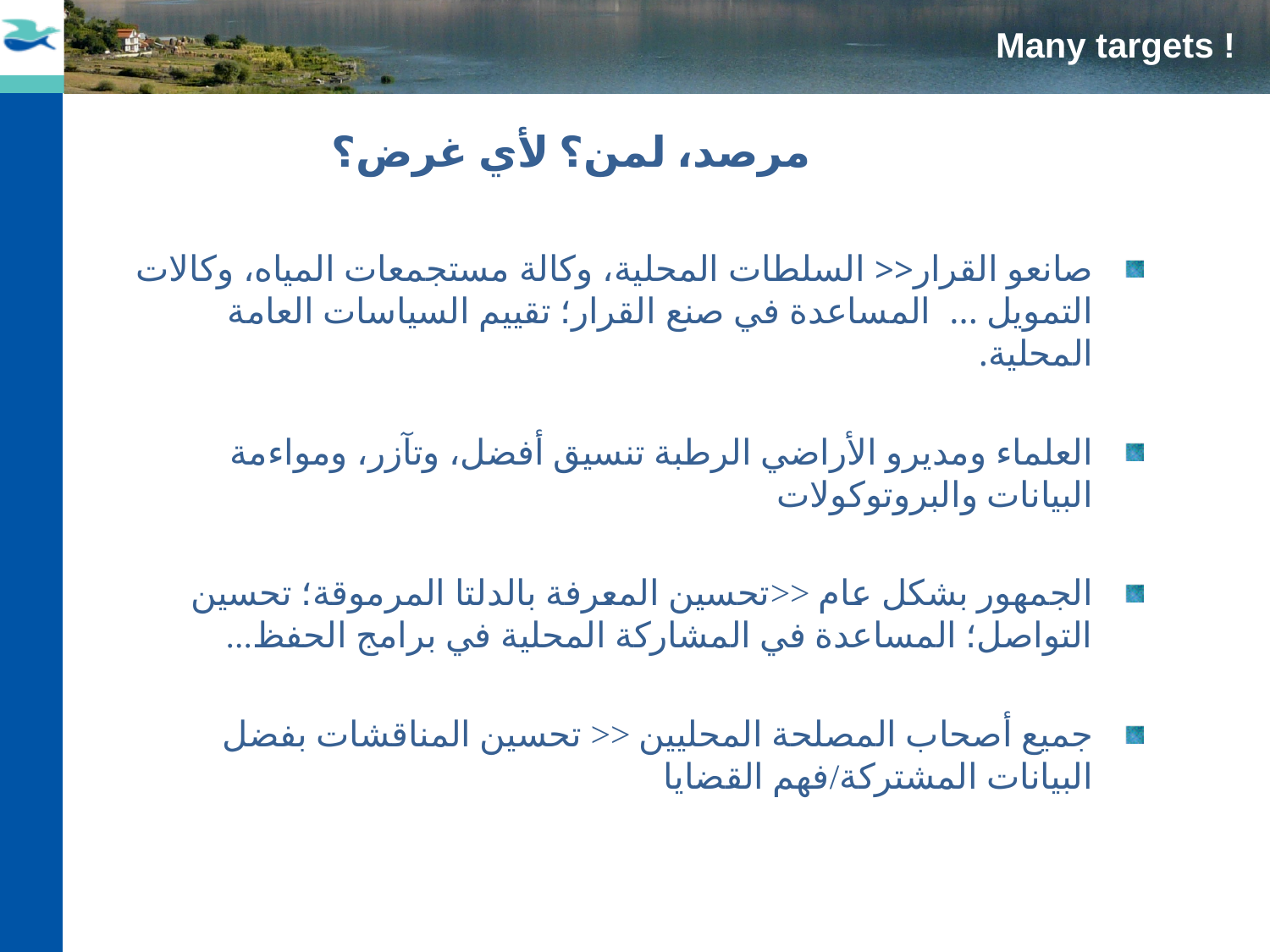

Many targets !
مرصد، لمن؟ لأي غرض؟

صانعو القرار<< السلطات المحلية، وكالة مستجمعات المياه، وكالات التمويل ...  المساعدة في صنع القرار؛ تقييم السياسات العامة المحلية.

العلماء ومديرو الأراضي الرطبة تنسيق أفضل، وتآزر، ومواءمة البيانات والبروتوكولات

الجمهور بشكل عام <<تحسين المعرفة بالدلتا المرموقة؛ تحسين التواصل؛ المساعدة في المشاركة المحلية في برامج الحفظ...

جميع أصحاب المصلحة المحليين << تحسين المناقشات بفضل البيانات المشتركة/فهم القضايا